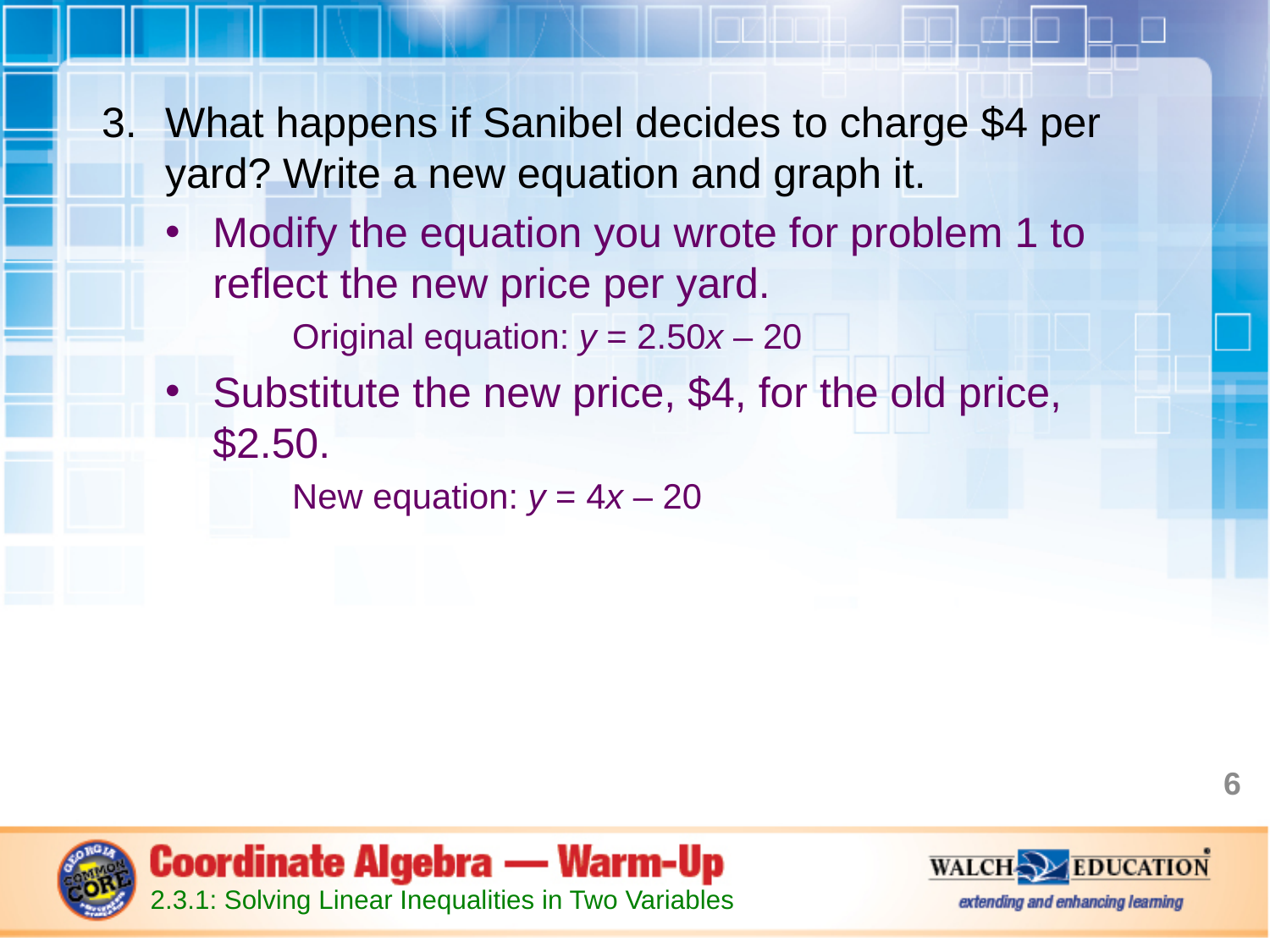

What happens if Sanibel decides to charge $4 per yard? Write a new equation and graph it.
Modify the equation you wrote for problem 1 to reflect the new price per yard.
Original equation: y = 2.50x – 20
Substitute the new price, $4, for the old price, $2.50.
New equation: y = 4x – 20
6
2.3.1: Solving Linear Inequalities in Two Variables